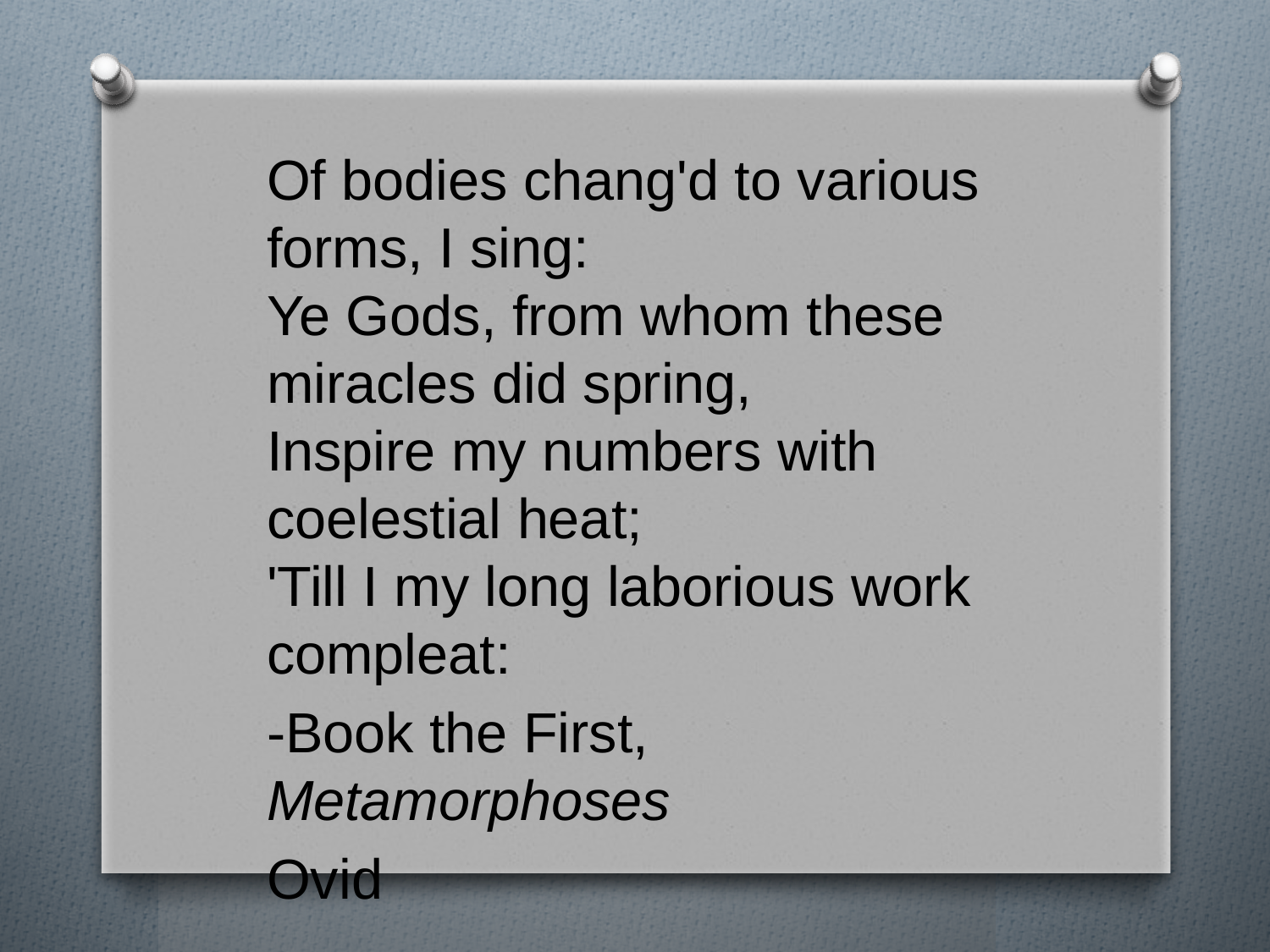

Of bodies chang'd to various forms, I sing:
Ye Gods, from whom these miracles did spring,
Inspire my numbers with coelestial heat;
'Till I my long laborious work compleat:
-Book the First, Metamorphoses
Ovid